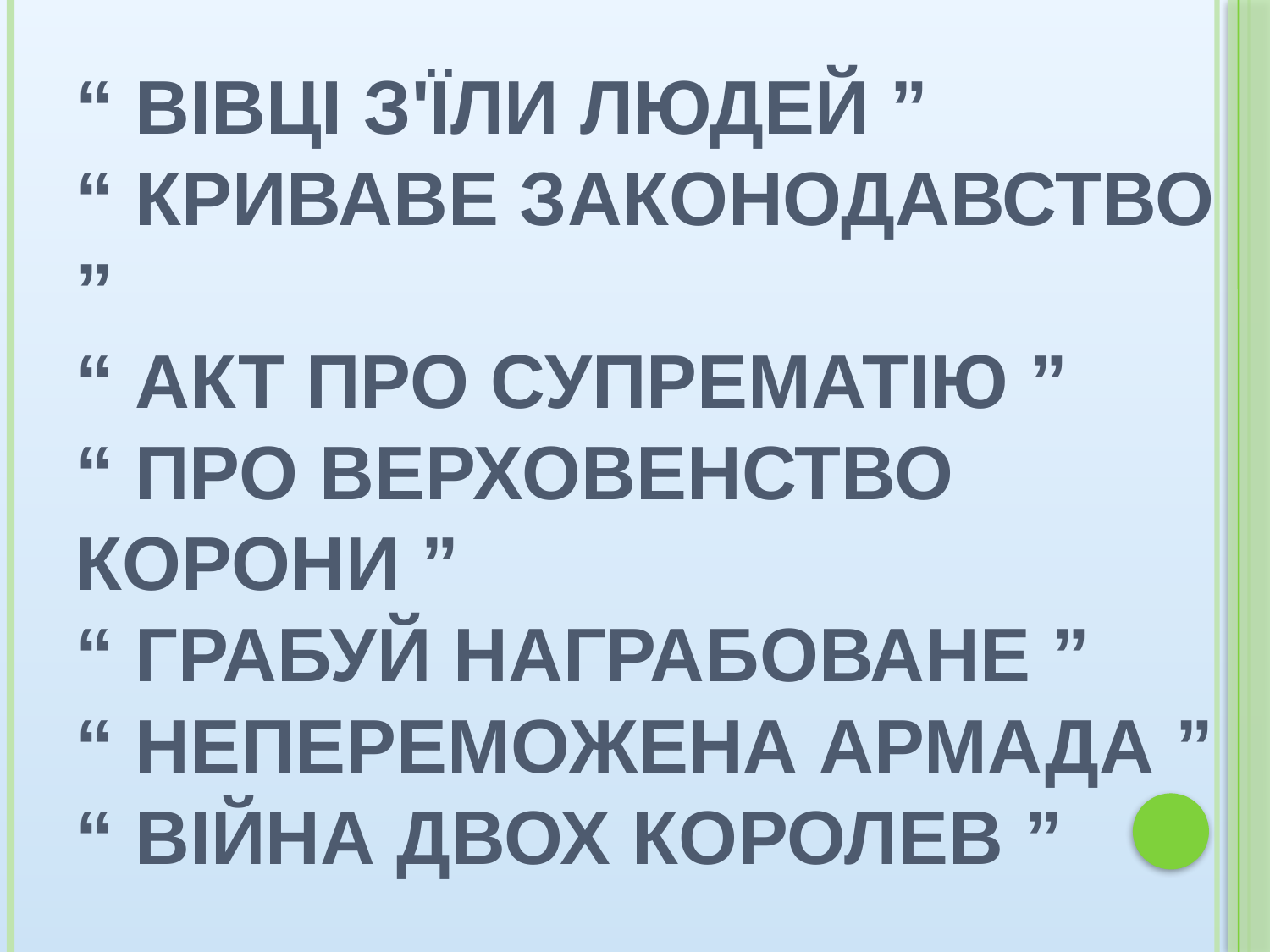

# “ Вівці з'їли людей ” “ Криваве законодавство ” “ Акт про супрематію ” “ Про верховенство корони ” “ Грабуй награбоване ” “ Непереможена армада ” “ Війна двох королев ”